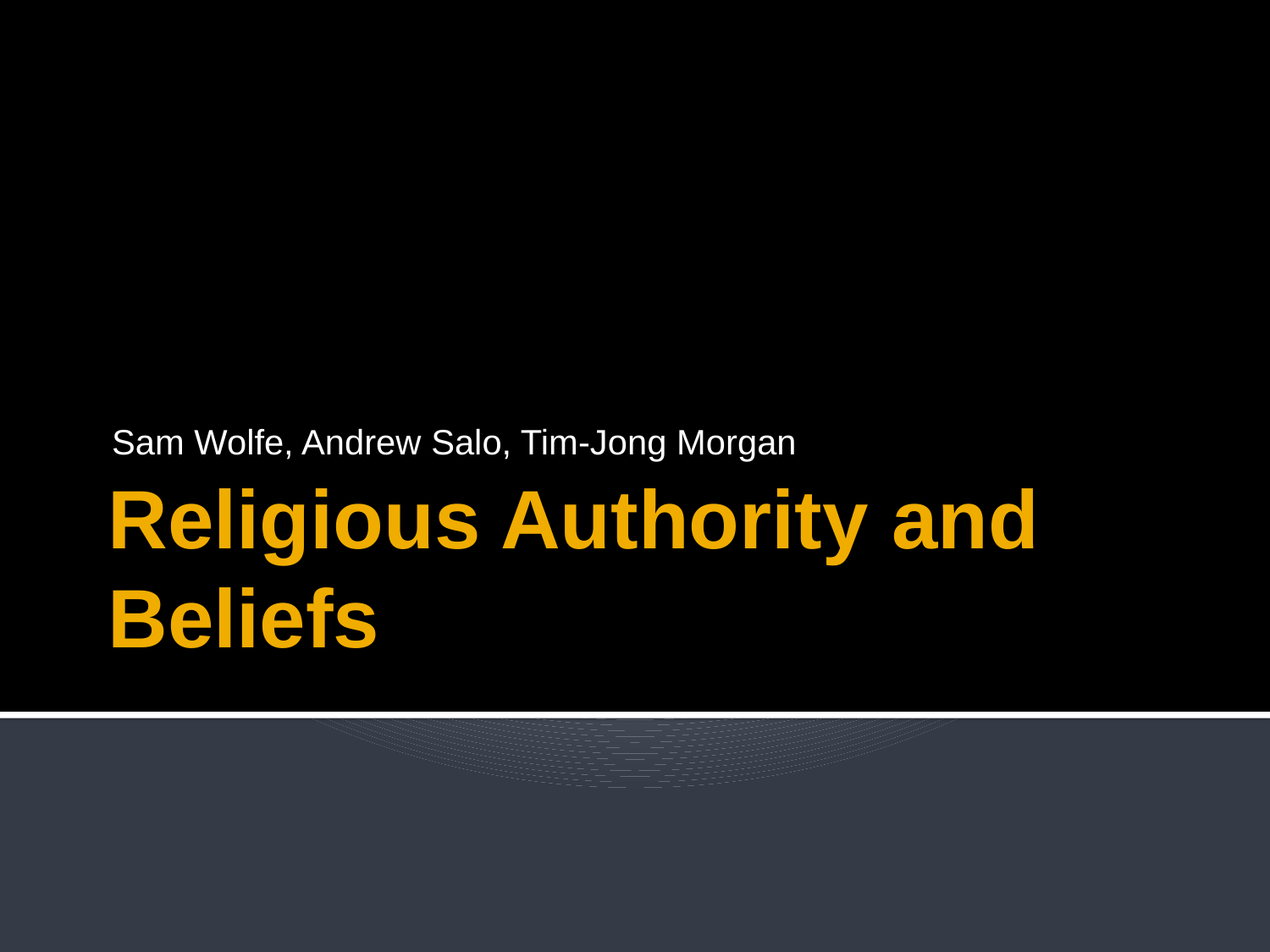

Sam Wolfe, Andrew Salo, Tim-Jong Morgan
# Religious Authority and Beliefs